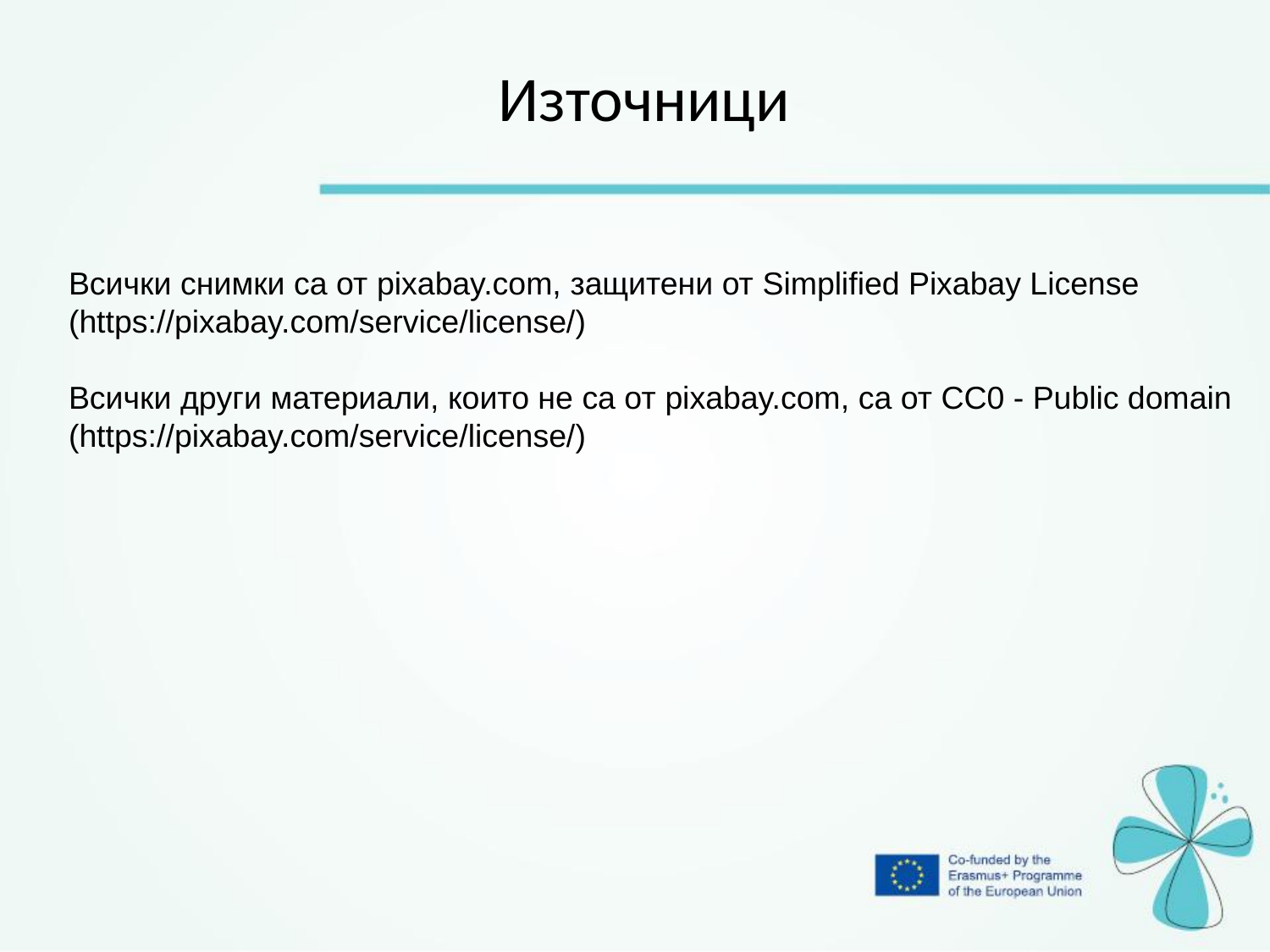

Източници

Всички снимки са от pixabay.com, защитени от Simplified Pixabay License (https://pixabay.com/service/license/)

Всички други материали, които не са от pixabay.com, са от CC0 - Public domain (https://pixabay.com/service/license/)